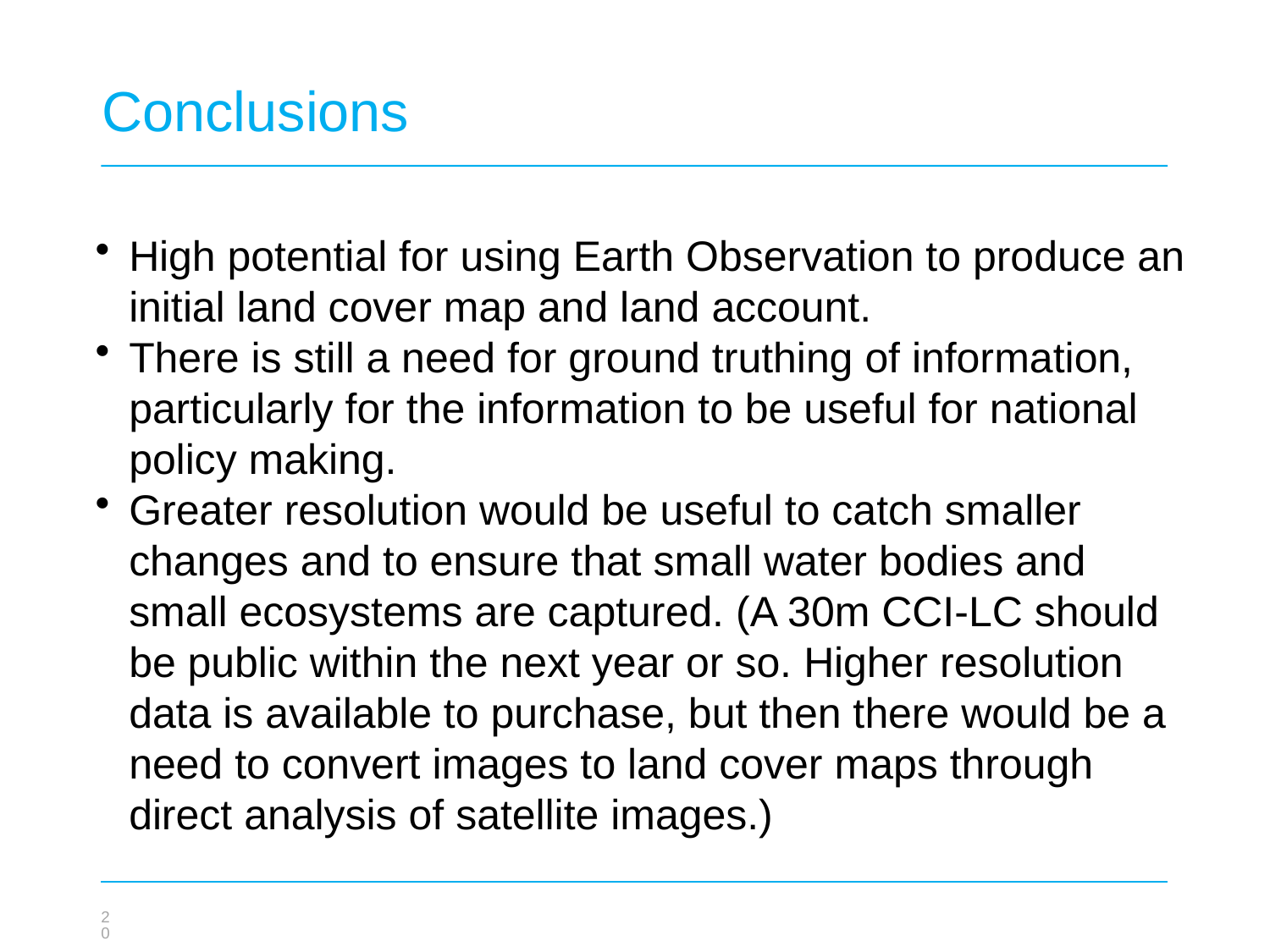

Conclusions

High potential for using Earth Observation to produce an initial land cover map and land account.
There is still a need for ground truthing of information, particularly for the information to be useful for national policy making.
Greater resolution would be useful to catch smaller changes and to ensure that small water bodies and small ecosystems are captured. (A 30m CCI-LC should be public within the next year or so. Higher resolution data is available to purchase, but then there would be a need to convert images to land cover maps through direct analysis of satellite images.)
Photo credit to be given
as shown alongside
(in black or in white)
© NABU/Holger Schulz

20